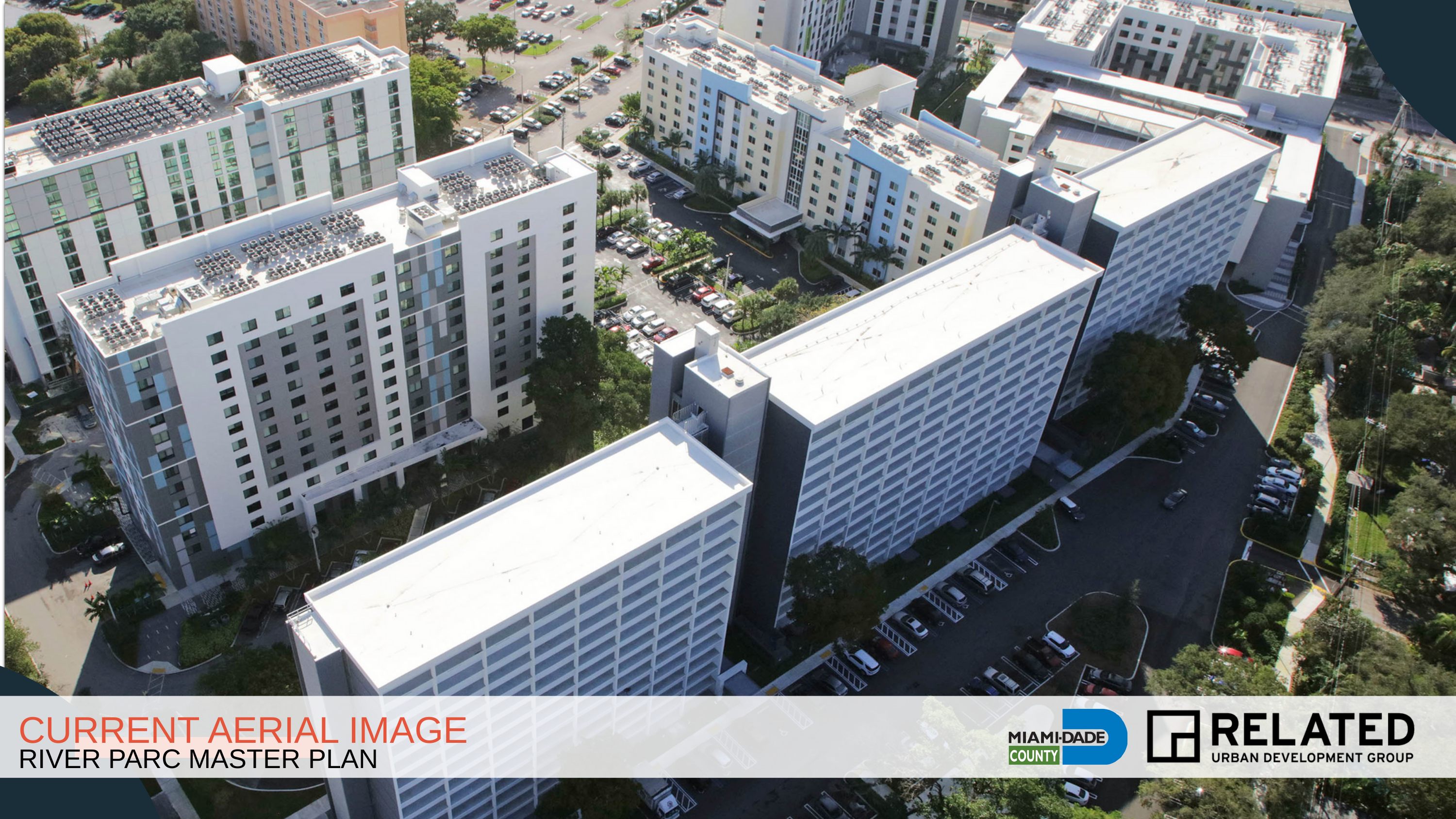

CURRENT AERIAL IMAGE

RIVER PARC MASTER PLAN